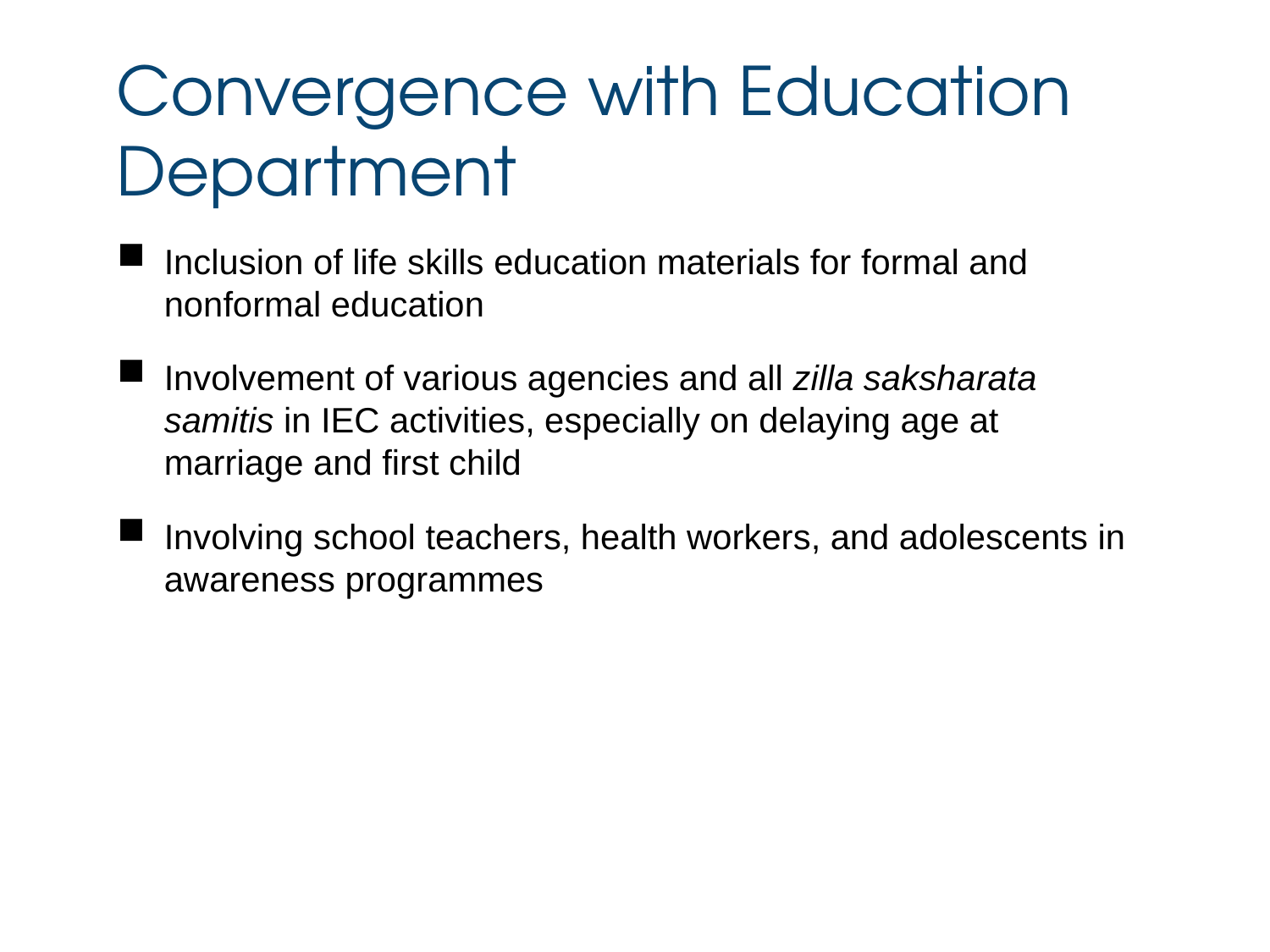

# Convergence with Education Department
Inclusion of life skills education materials for formal and nonformal education
Involvement of various agencies and all zilla saksharata samitis in IEC activities, especially on delaying age at marriage and first child
Involving school teachers, health workers, and adolescents in awareness programmes